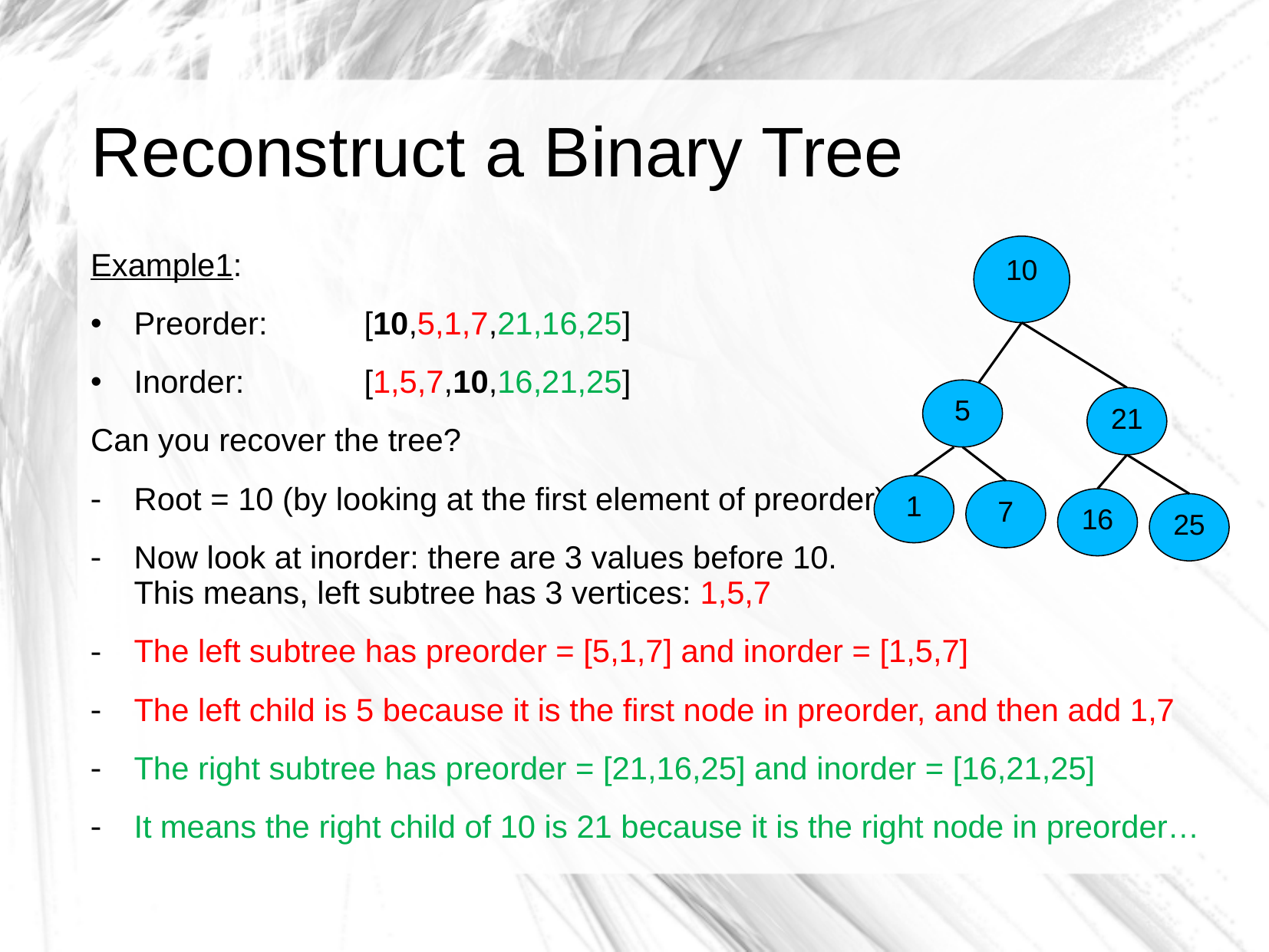

# Reconstruct a Binary Tree
10
Example1:
Preorder: 	[10,5,1,7,21,16,25]
Inorder:		[1,5,7,10,16,21,25]
Can you recover the tree?
Root = 10 (by looking at the first element of preorder)
Now look at inorder: there are 3 values before 10.
This means, left subtree has 3 vertices: 1,5,7
The left subtree has preorder = [5,1,7] and inorder = [1,5,7]
The left child is 5 because it is the first node in preorder, and then add 1,7
The right subtree has preorder = [21,16,25] and inorder = [16,21,25]
It means the right child of 10 is 21 because it is the right node in preorder…
5
21
1
7
16
25